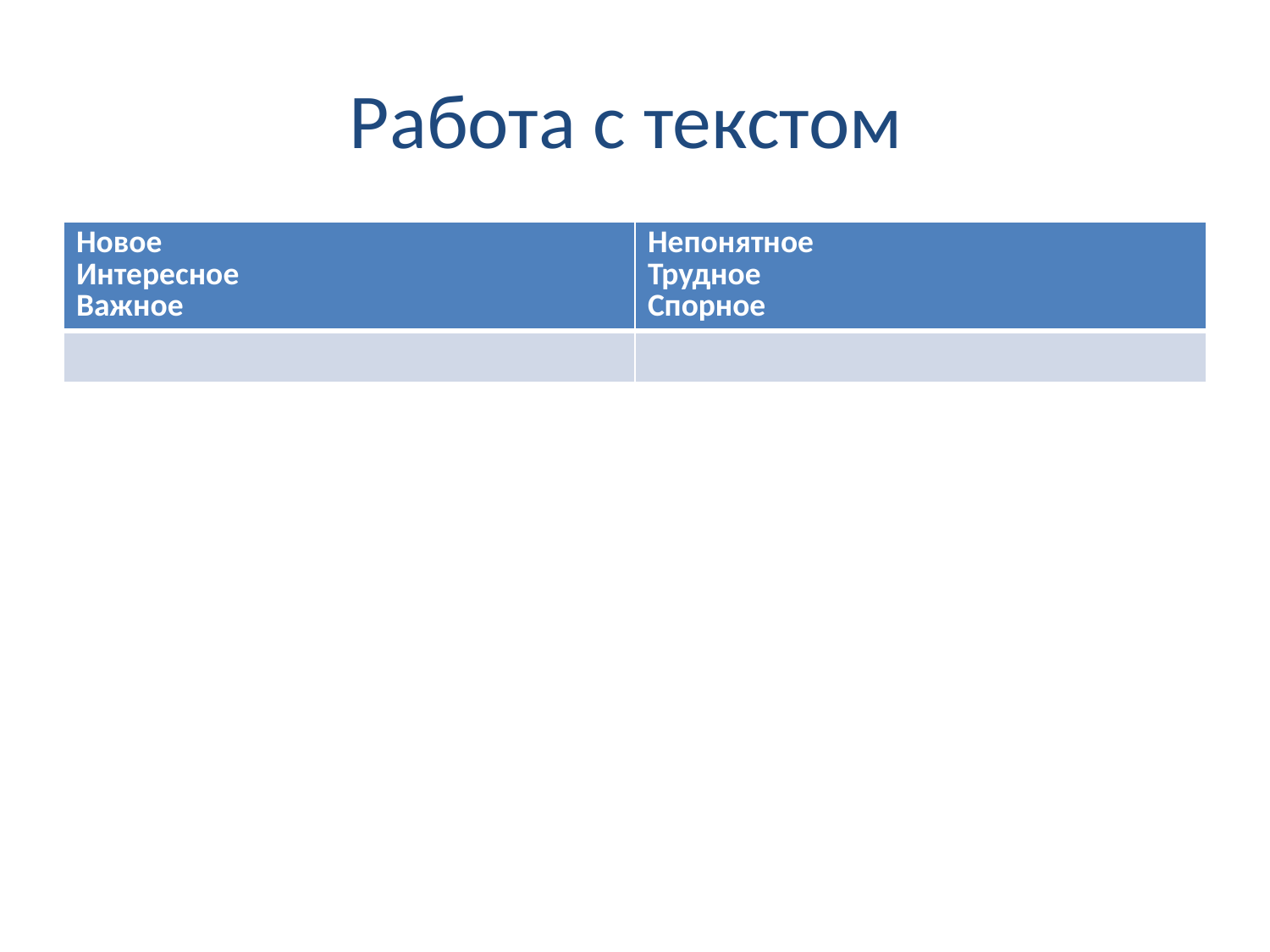

# Работа с текстом
| Новое Интересное Важное | Непонятное Трудное Спорное |
| --- | --- |
|  |  |